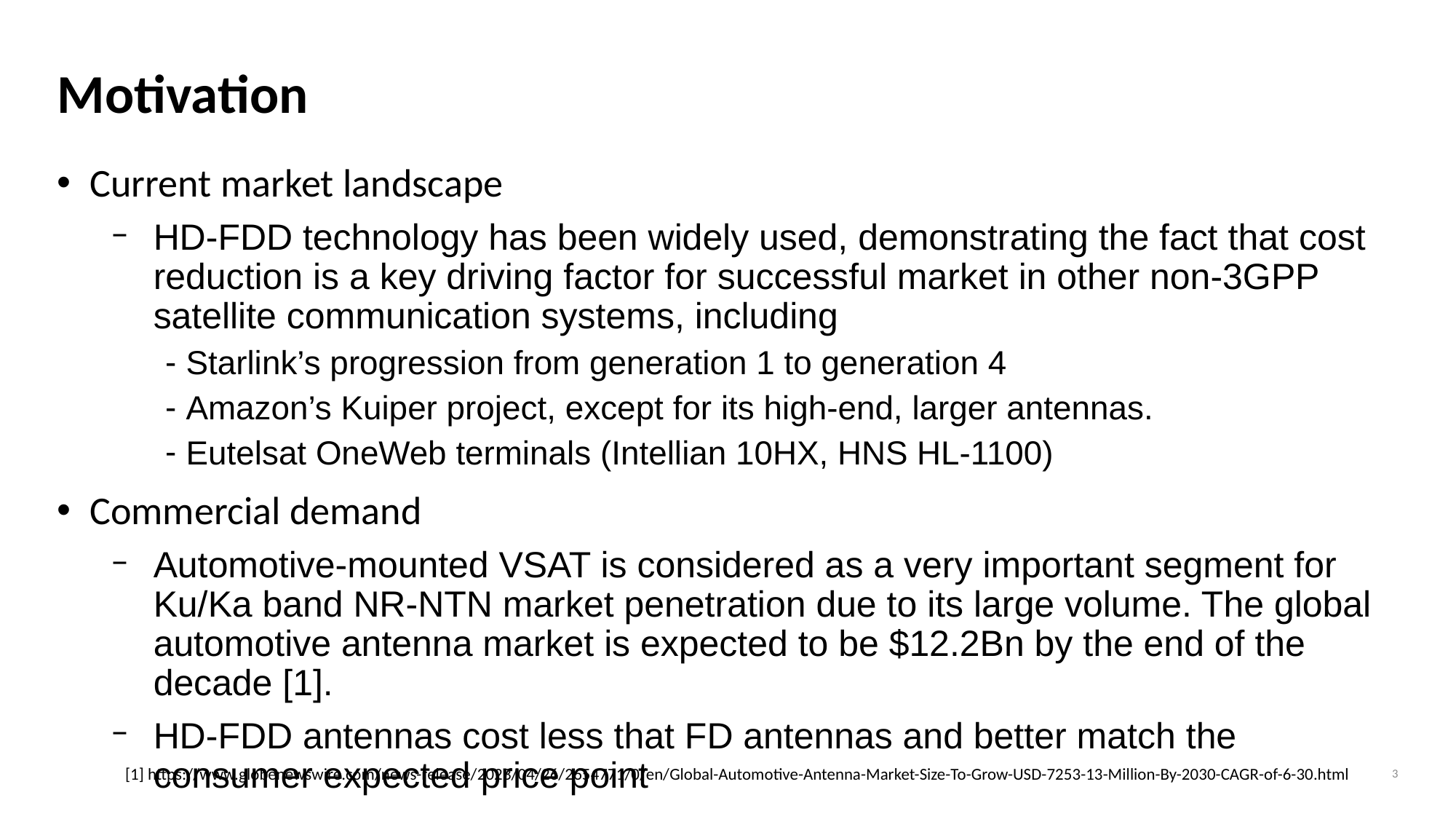

# Motivation
Current market landscape
HD-FDD technology has been widely used, demonstrating the fact that cost reduction is a key driving factor for successful market in other non-3GPP satellite communication systems, including
Starlink’s progression from generation 1 to generation 4
Amazon’s Kuiper project, except for its high-end, larger antennas.
Eutelsat OneWeb terminals (Intellian 10HX, HNS HL-1100)
Commercial demand
Automotive-mounted VSAT is considered as a very important segment for Ku/Ka band NR-NTN market penetration due to its large volume. The global automotive antenna market is expected to be $12.2Bn by the end of the decade [1].​
HD-FDD antennas cost less that FD antennas and better match the consumer expected price point
[1] https://www.globenewswire.com/news-release/2023/04/26/2654771/0/en/Global-Automotive-Antenna-Market-Size-To-Grow-USD-7253-13-Million-By-2030-CAGR-of-6-30.html
3